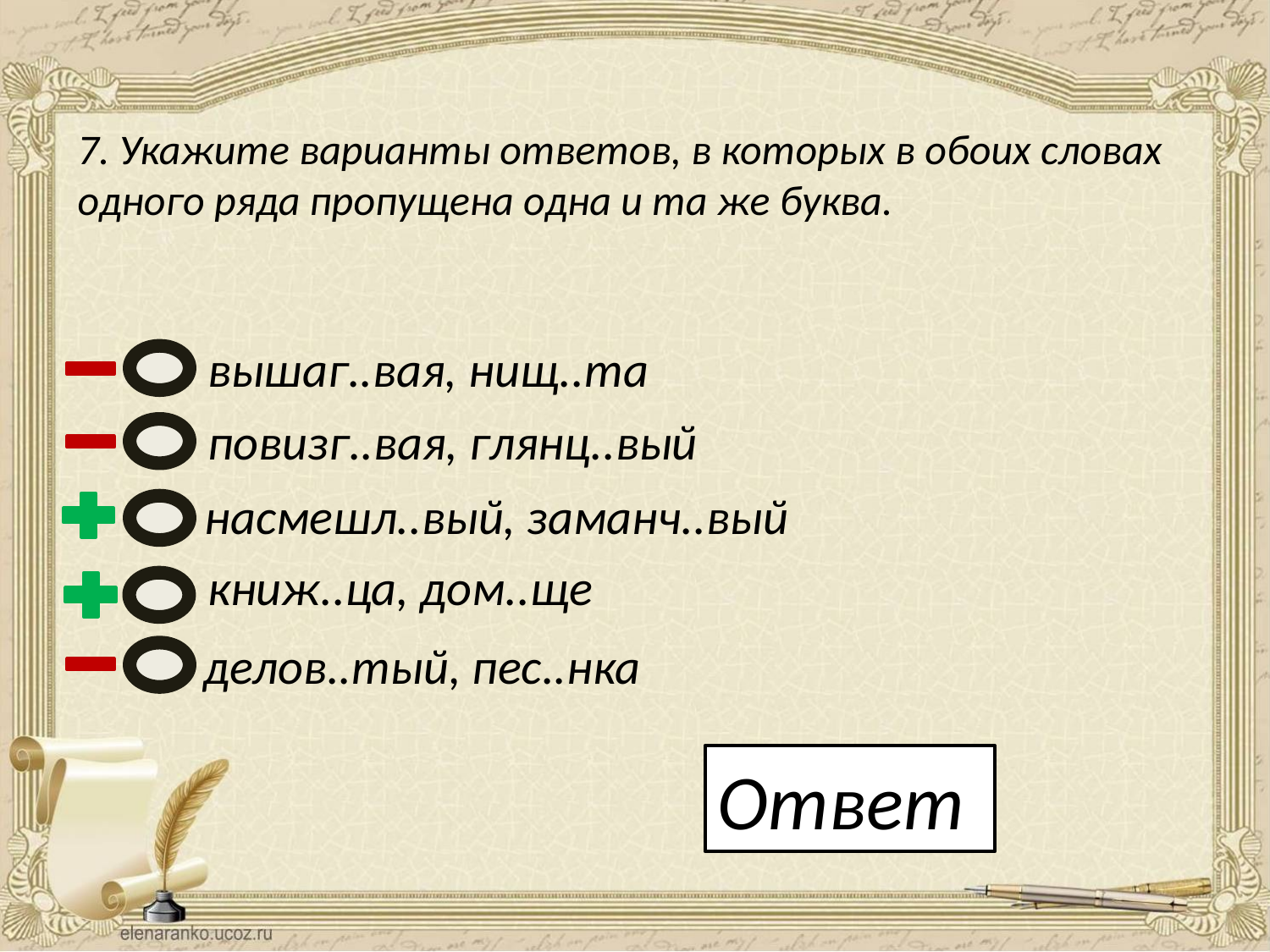

7. Укажите варианты ответов, в которых в обоих словах одного ряда пропущена одна и та же буква.
вышаг..вая, нищ..та

повизг..вая, глянц..вый

насмешл..вый, заманч..вый

книж..ца, дом..ще

делов..тый, пес..нка

Ответ